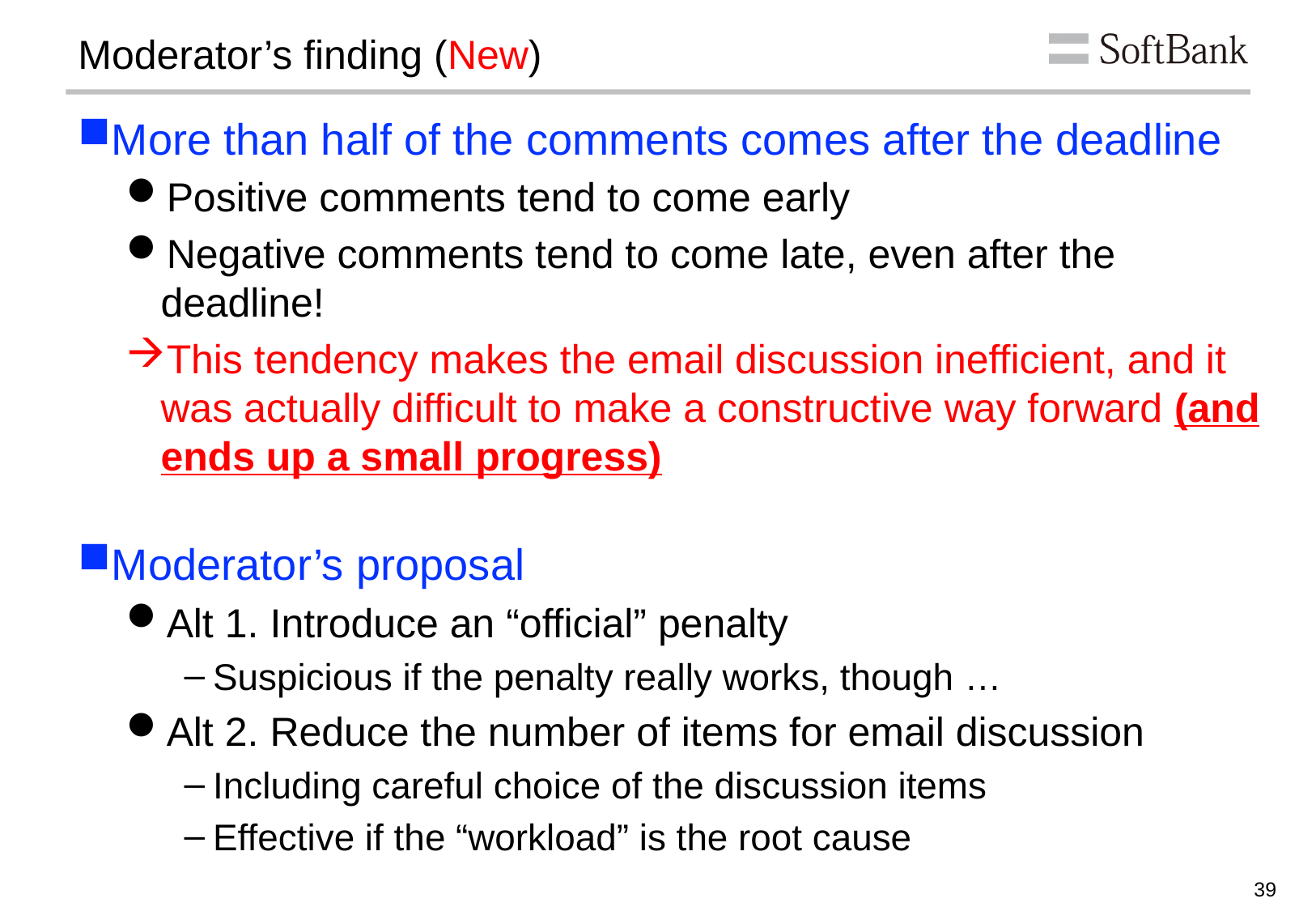

# Moderator’s finding (New)
More than half of the comments comes after the deadline
Positive comments tend to come early
Negative comments tend to come late, even after the deadline!
This tendency makes the email discussion inefficient, and it was actually difficult to make a constructive way forward (and ends up a small progress)

Moderator’s proposal
Alt 1. Introduce an “official” penalty
Suspicious if the penalty really works, though …
Alt 2. Reduce the number of items for email discussion
Including careful choice of the discussion items
Effective if the “workload” is the root cause